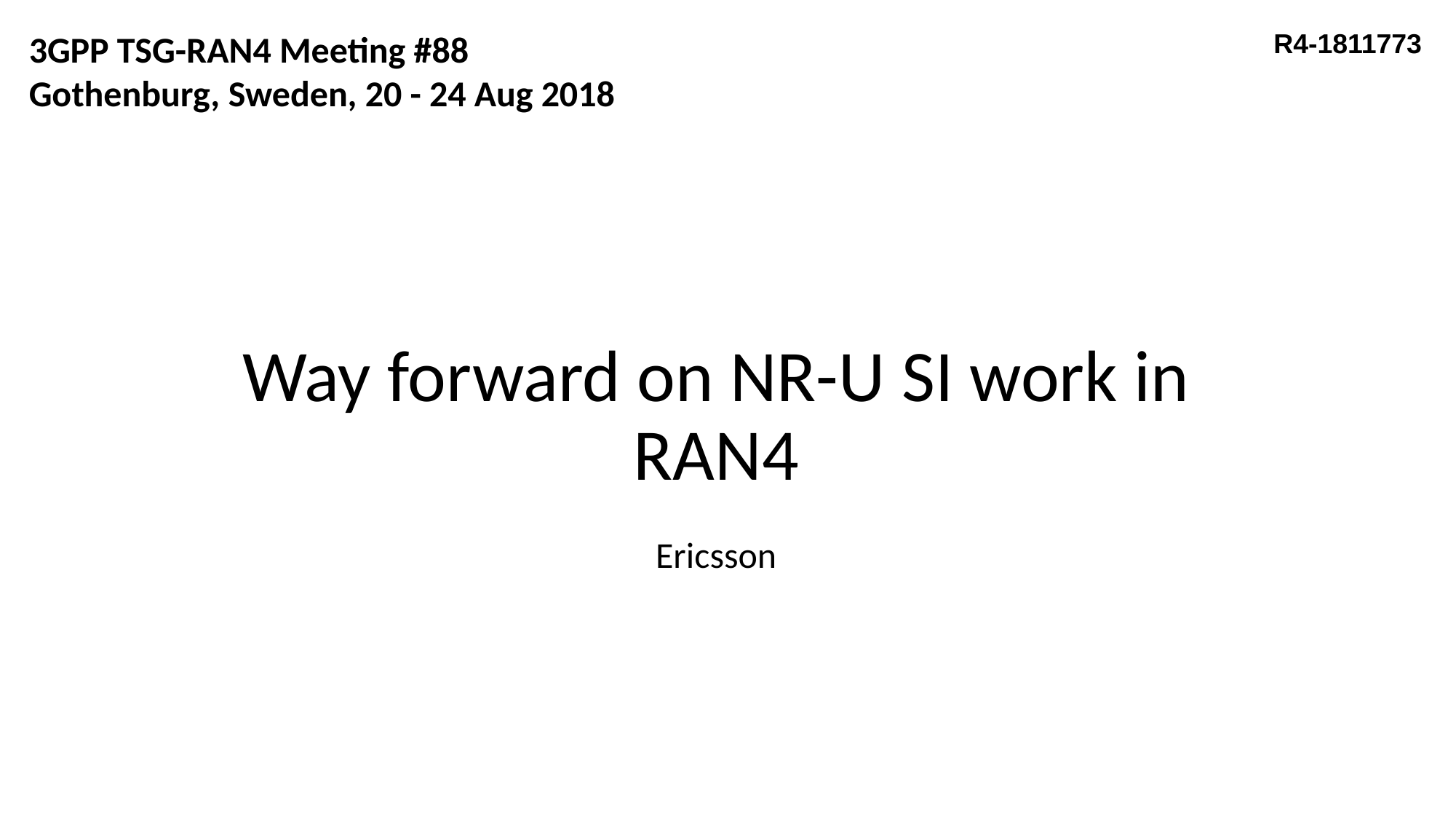

3GPP TSG-RAN4 Meeting #88
Gothenburg, Sweden, 20 - 24 Aug 2018

R4-1811773
# Way forward on NR-U SI work in RAN4
Ericsson